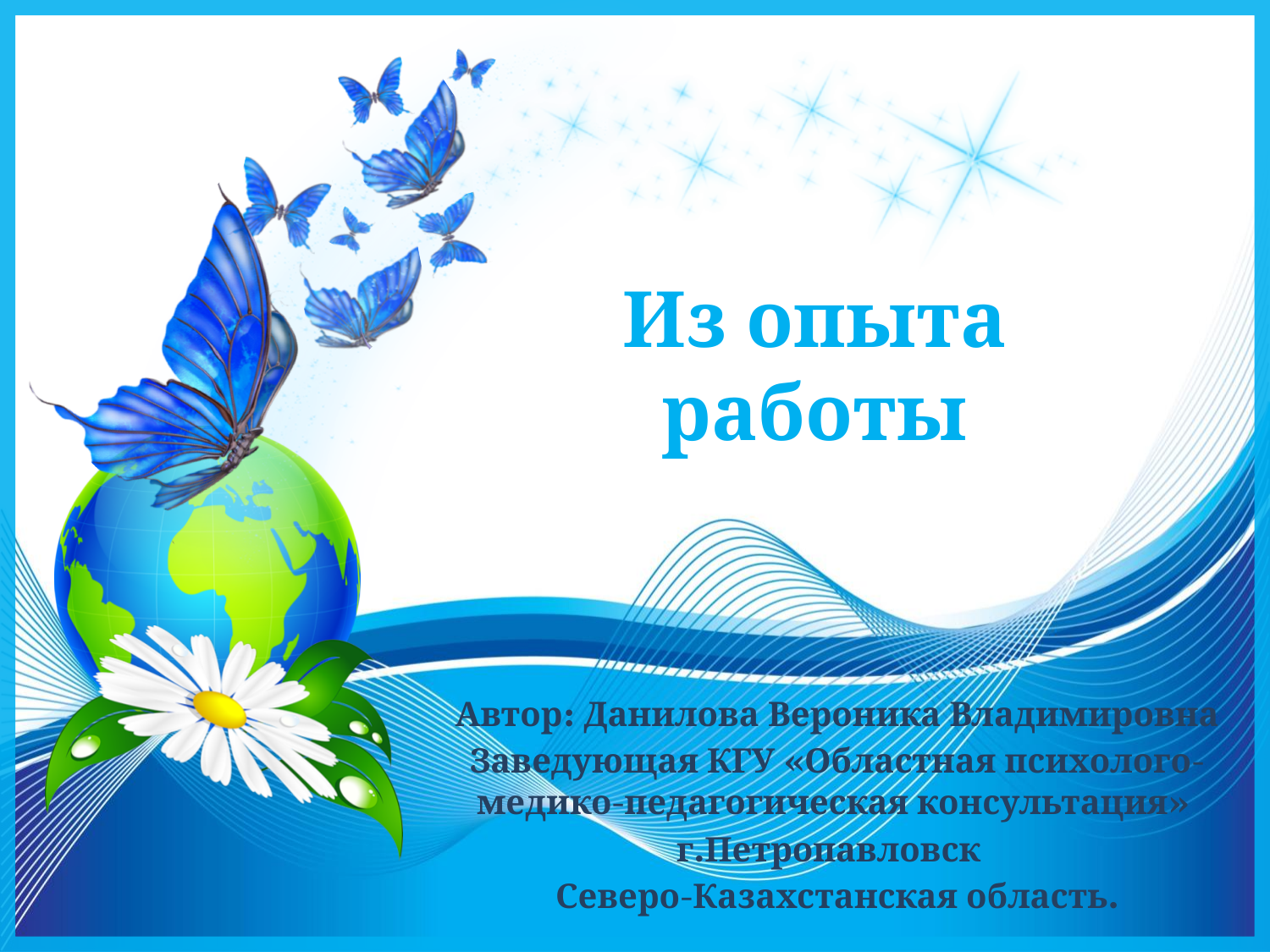

# Из опыта работы
Автор: Данилова Вероника Владимировна
Заведующая КГУ «Областная психолого-медико-педагогическая консультация»
г.Петропавловск
Северо-Казахстанская область.